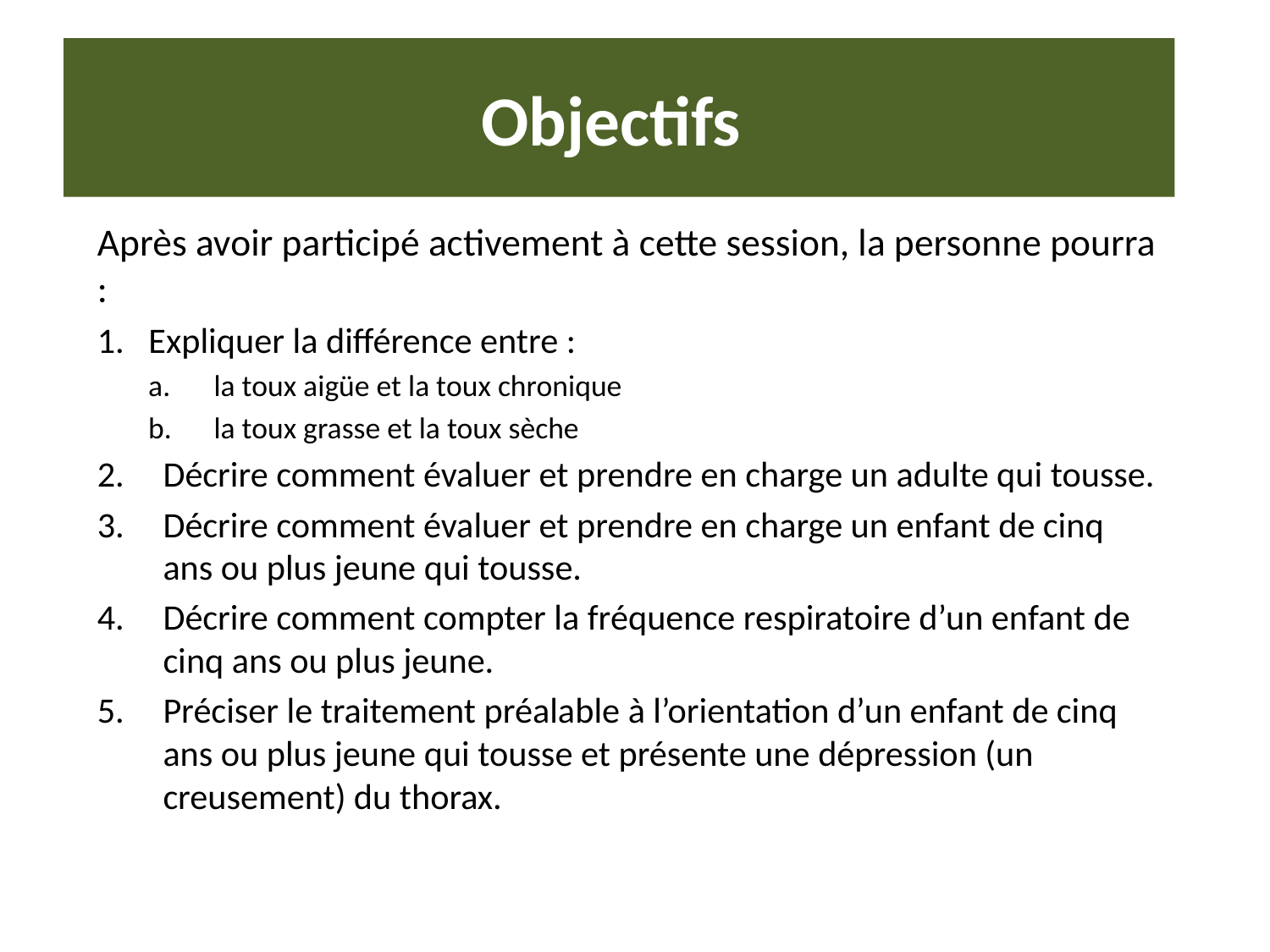

# Objectifs
Après avoir participé activement à cette session, la personne pourra :
Expliquer la différence entre :
la toux aigüe et la toux chronique
la toux grasse et la toux sèche
Décrire comment évaluer et prendre en charge un adulte qui tousse.
Décrire comment évaluer et prendre en charge un enfant de cinq ans ou plus jeune qui tousse.
Décrire comment compter la fréquence respiratoire d’un enfant de cinq ans ou plus jeune.
Préciser le traitement préalable à l’orientation d’un enfant de cinq ans ou plus jeune qui tousse et présente une dépression (un creusement) du thorax.